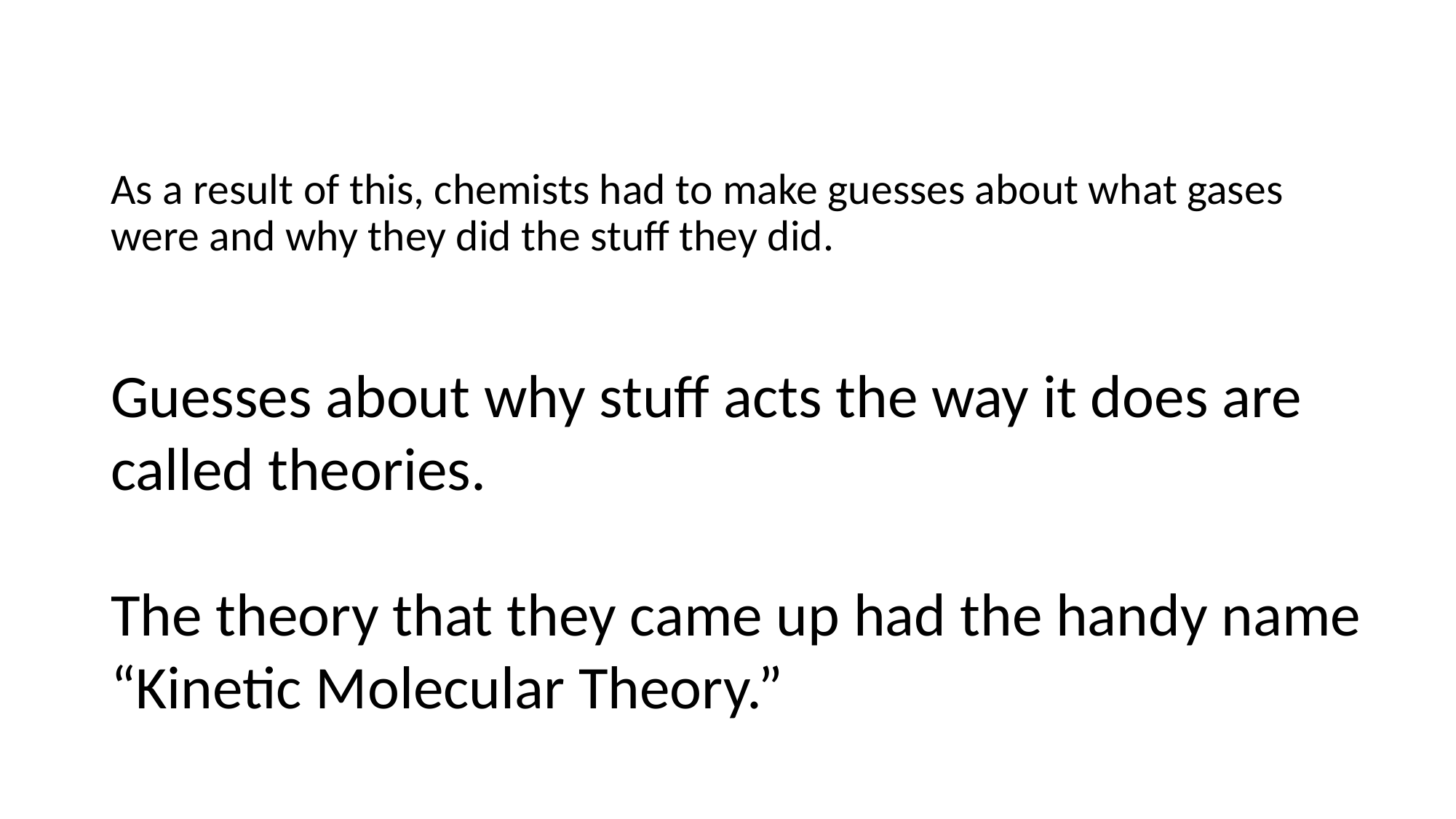

# As a result of this, chemists had to make guesses about what gases were and why they did the stuff they did.
Guesses about why stuff acts the way it does are called theories.

The theory that they came up had the handy name “Kinetic Molecular Theory.”